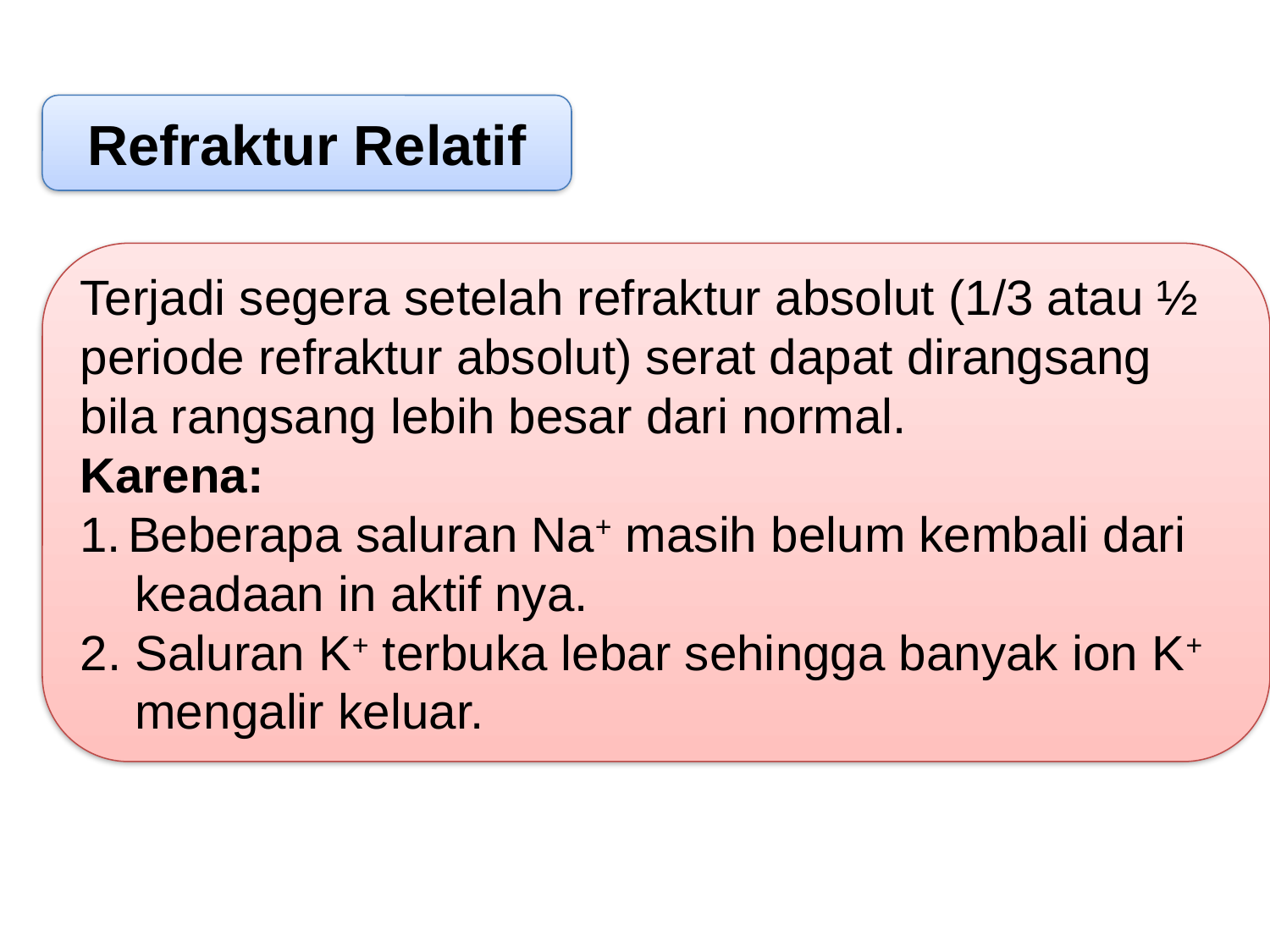

Refraktur Relatif
Terjadi segera setelah refraktur absolut (1/3 atau ½
periode refraktur absolut) serat dapat dirangsang
bila rangsang lebih besar dari normal.
Karena:
Beberapa saluran Na+ masih belum kembali dari
    keadaan in aktif nya.
2. Saluran K+ terbuka lebar sehingga banyak ion K+
    mengalir keluar.